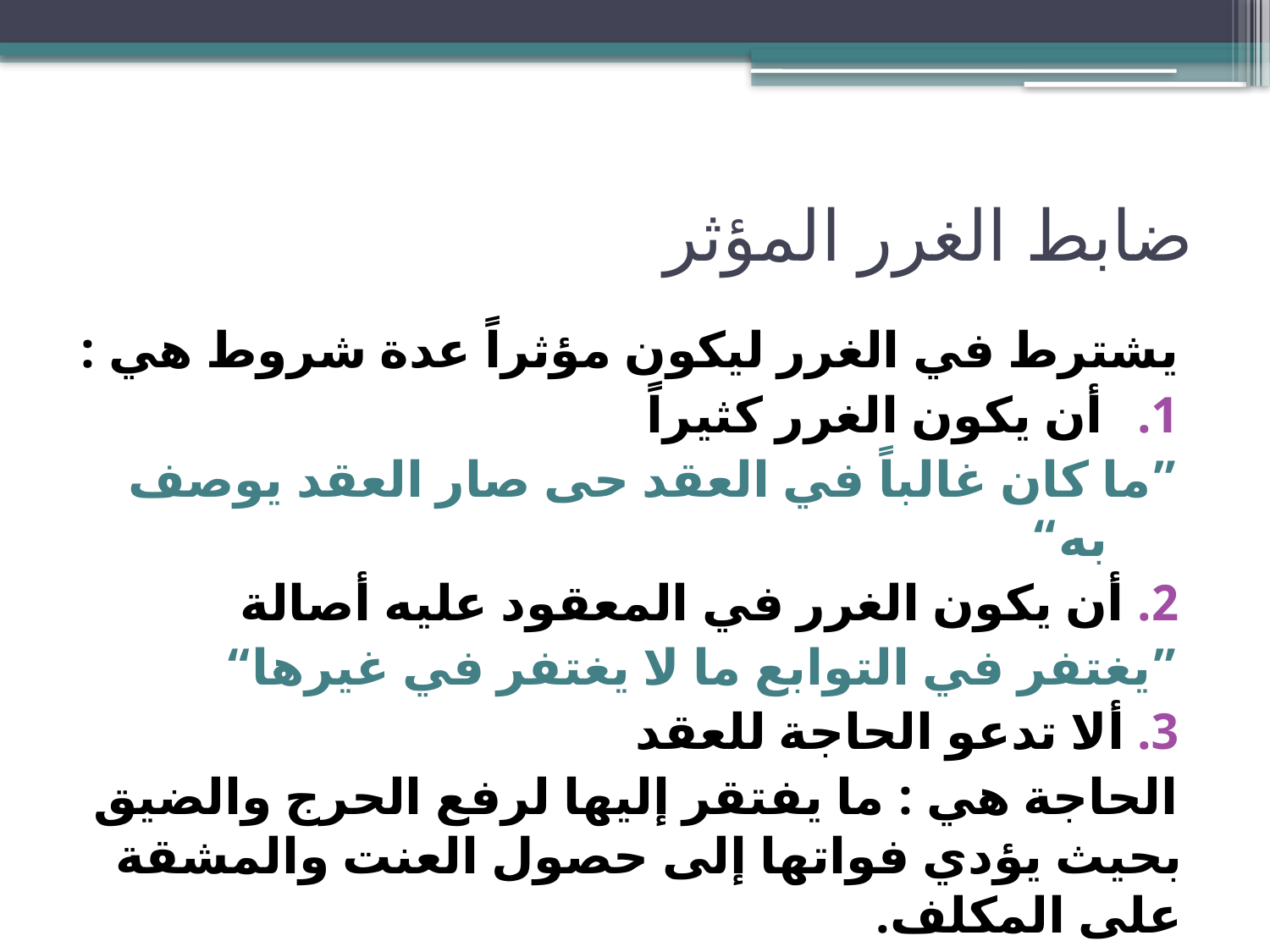

# ضابط الغرر المؤثر
يشترط في الغرر ليكون مؤثراً عدة شروط هي :
أن يكون الغرر كثيراً
”ما كان غالباً في العقد حى صار العقد يوصف به“
2. أن يكون الغرر في المعقود عليه أصالة
”يغتفر في التوابع ما لا يغتفر في غيرها“
3. ألا تدعو الحاجة للعقد
الحاجة هي : ما يفتقر إليها لرفع الحرج والضيق بحيث يؤدي فواتها إلى حصول العنت والمشقة على المكلف.